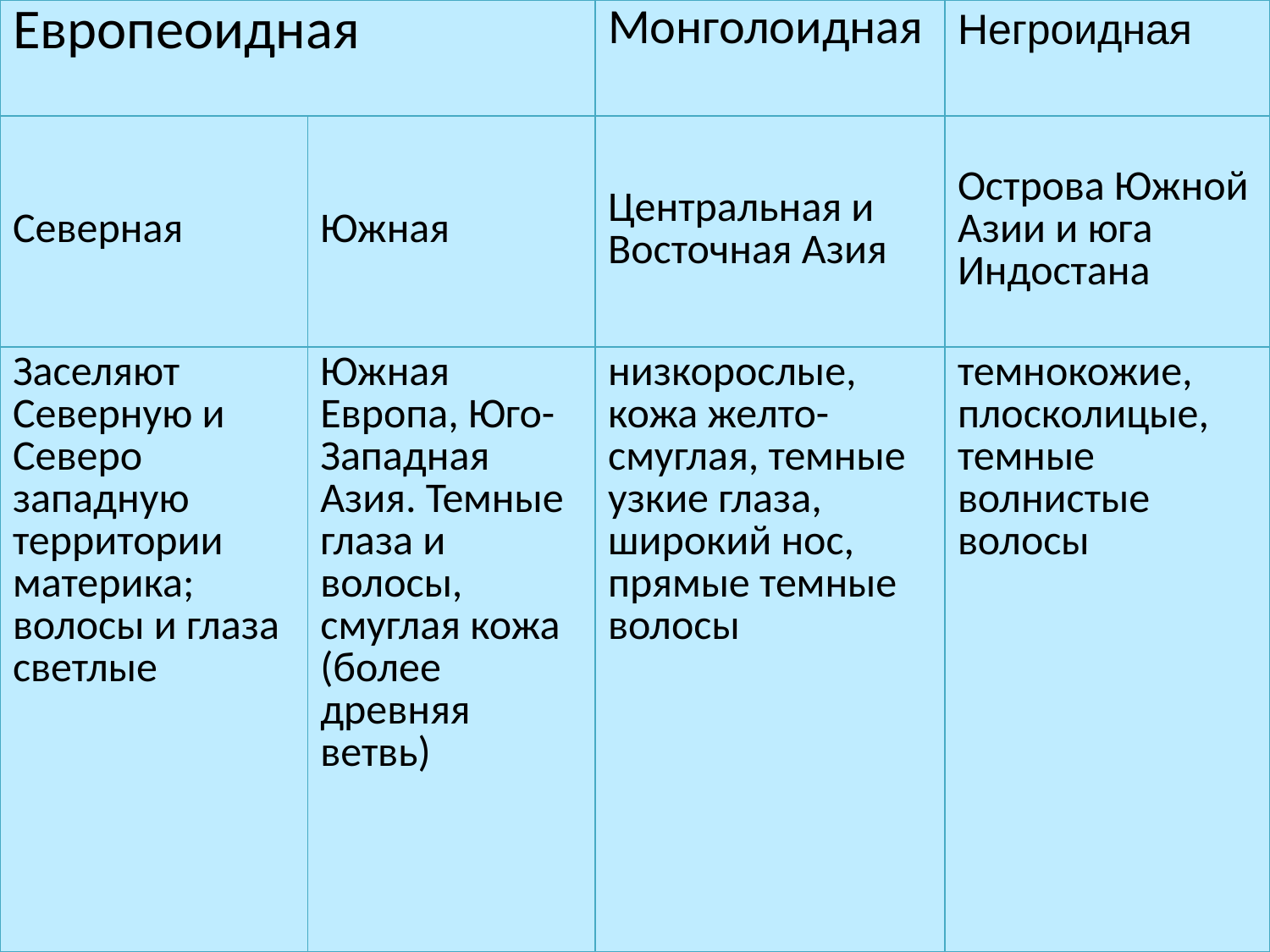

| Европеоидная |  | Монголоидная | Негроидная |
| --- | --- | --- | --- |
| Северная | Южная | Центральная и Восточная Азия | Острова Южной Азии и юга Индо­стана |
| Заселяют Северную и Северо­западную территории материка; волосы и глаза светлые | Южная Европа, Юго-Западная Азия. Темные глаза и волосы, смуглая кожа (более древняя ветвь) | низкорослые, кожа желто-смуглая, темные узкие глаза, широкий нос, прямые темные волосы | темнокожие, плосколицые, темные волнистые волосы |
#